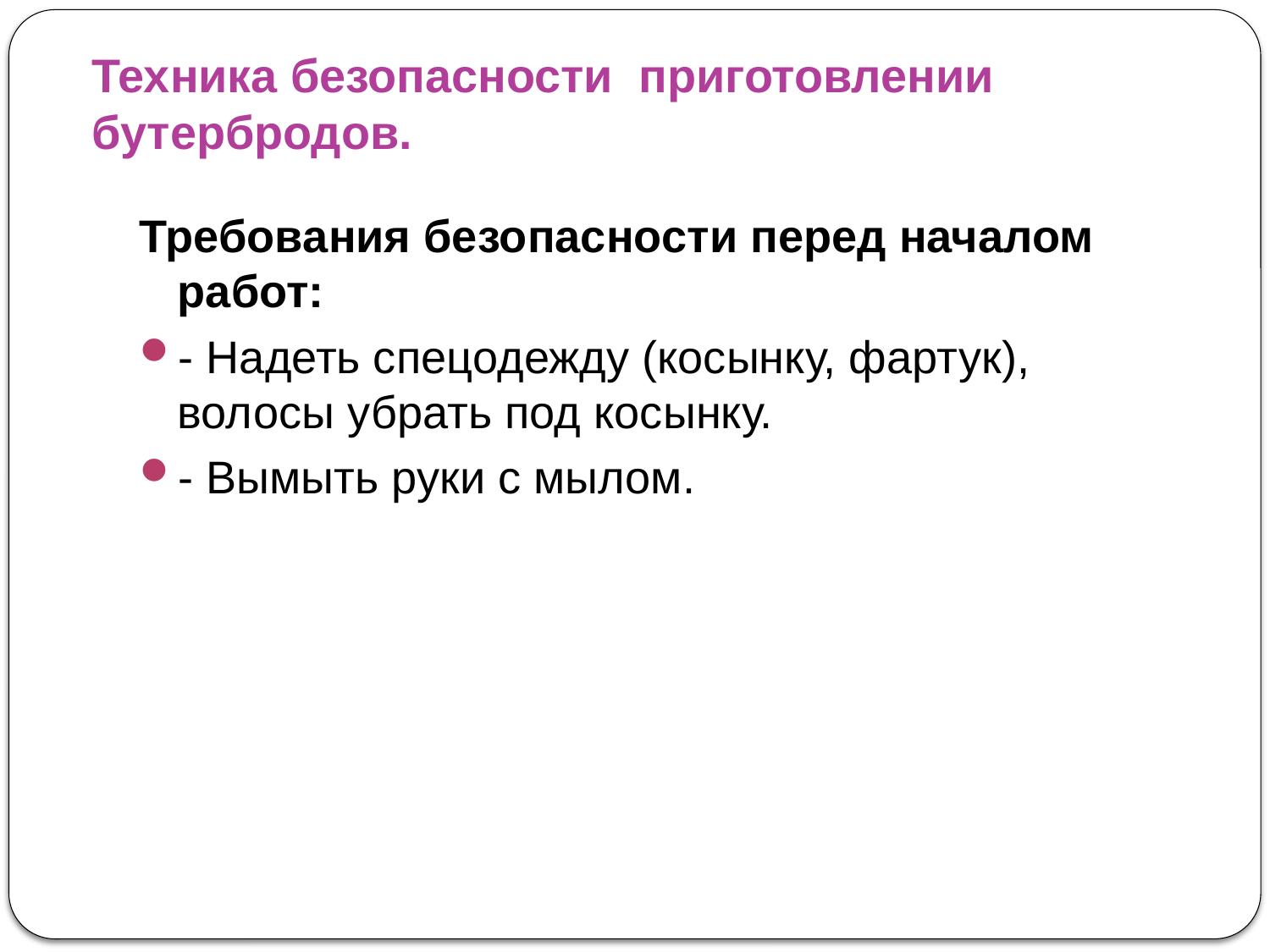

# Техника безопасности  приготовлении бутербродов.
Требования безопасности перед началом работ:
- Надеть спецодежду (косынку, фартук), волосы убрать под косынку.
- Вымыть руки с мылом.